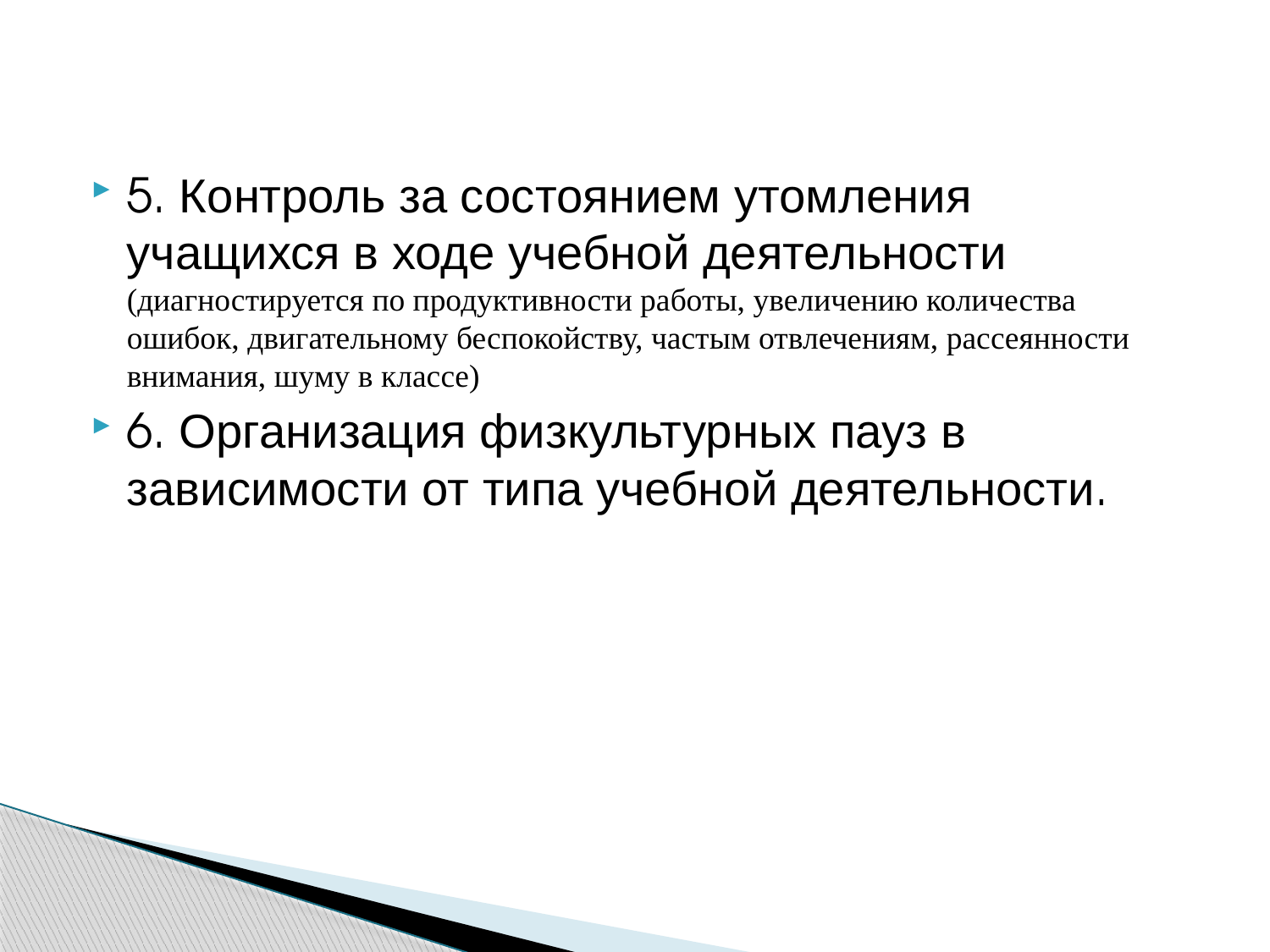

5. Контроль за состоянием утомления учащихся в ходе учебной деятельности (диагностируется по продуктивности работы, увеличению количества ошибок, двигательному беспокойству, частым отвлечениям, рассеянности внимания, шуму в классе)
6. Организация физкультурных пауз в зависимости от типа учебной деятельности.